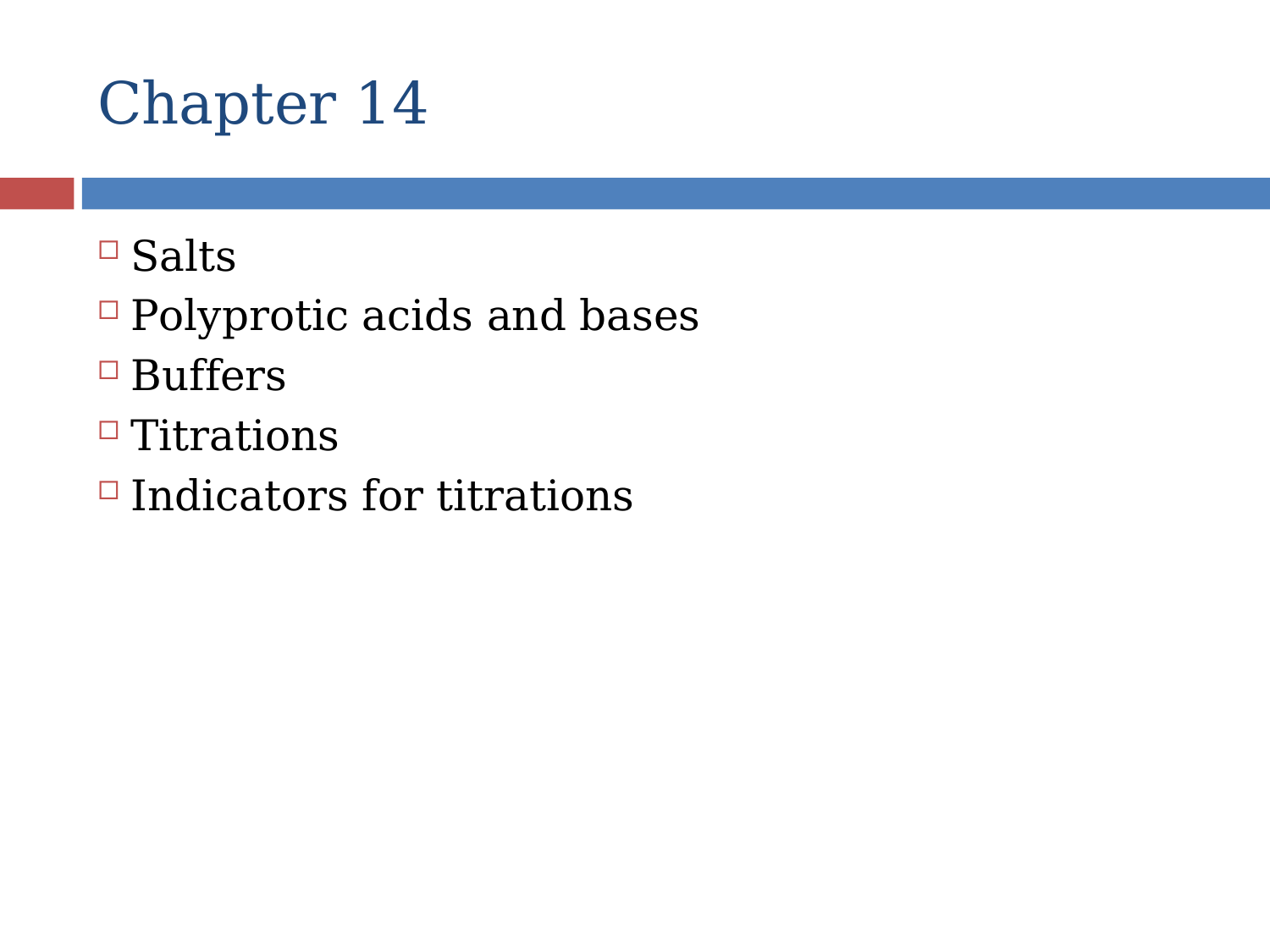

# Chapter 14
Salts
Polyprotic acids and bases
Buffers
Titrations
Indicators for titrations